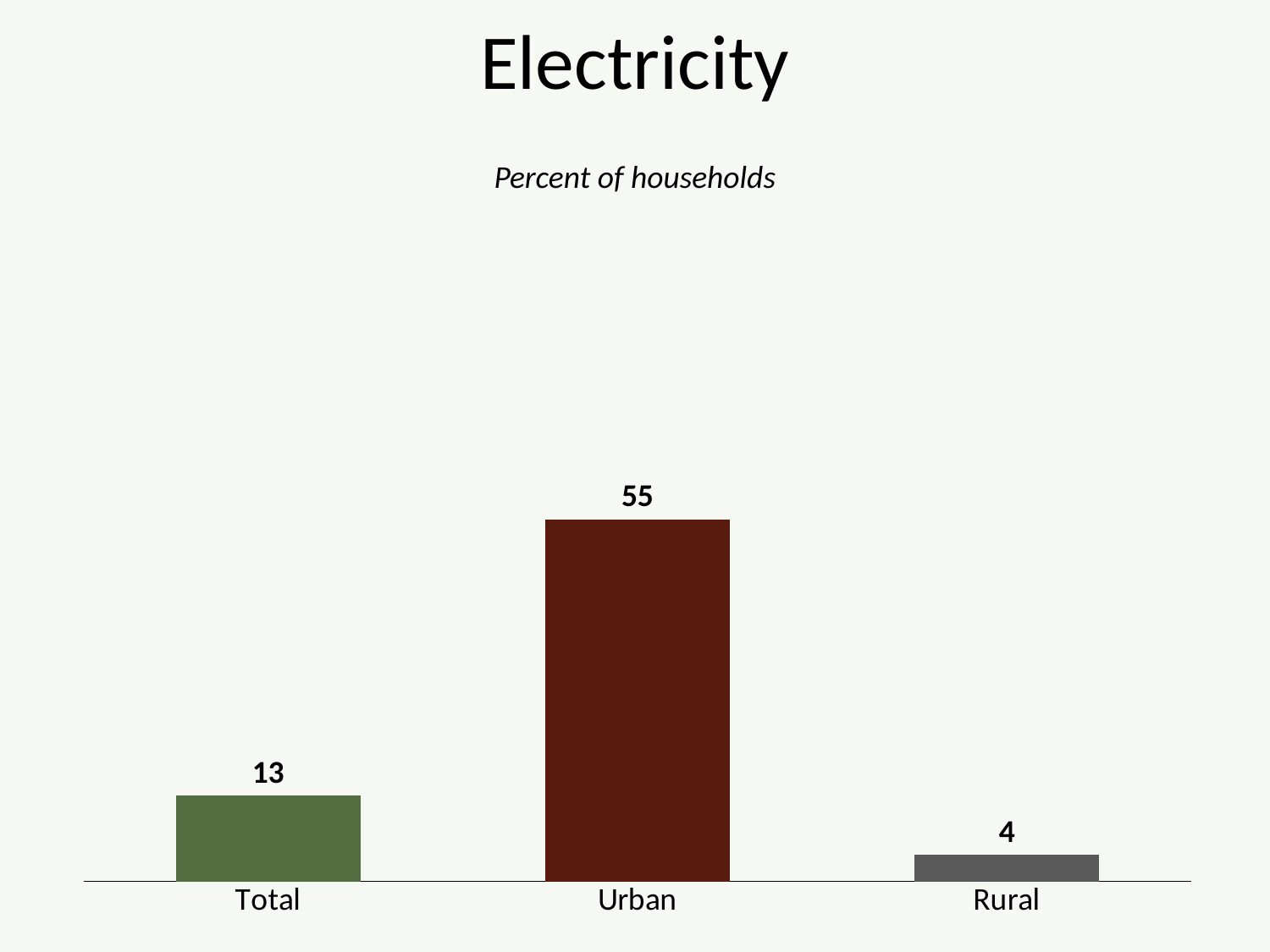

# Electricity
Percent of households

### Chart

| Category | Series 1 |
|---|---|
| Total | 13.0 |
| Urban | 55.0 |
| Rural | 4.0 |